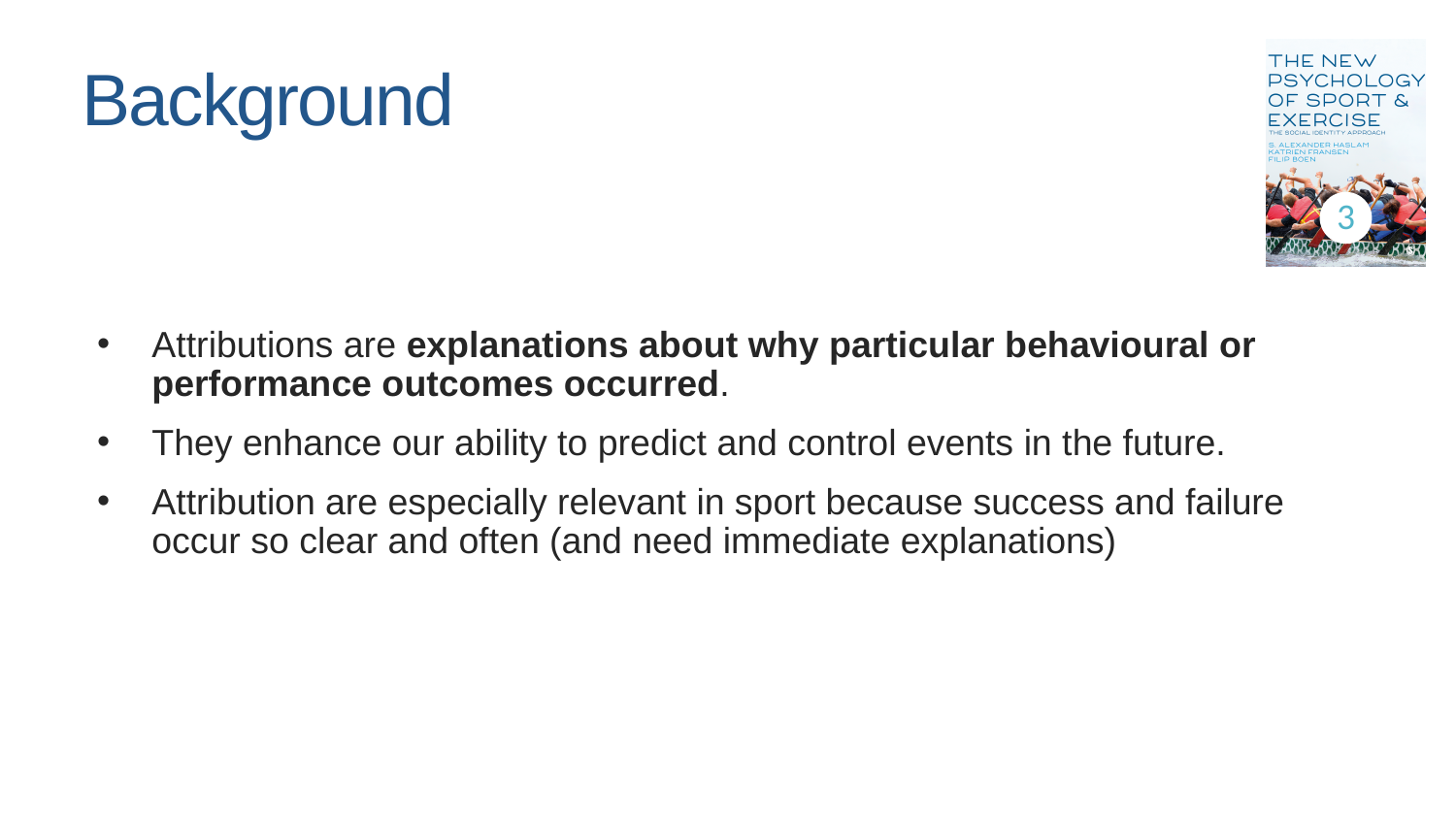

# Background
3

Attributions are explanations about why particular behavioural or performance outcomes occurred.
They enhance our ability to predict and control events in the future.
Attribution are especially relevant in sport because success and failure occur so clear and often (and need immediate explanations)